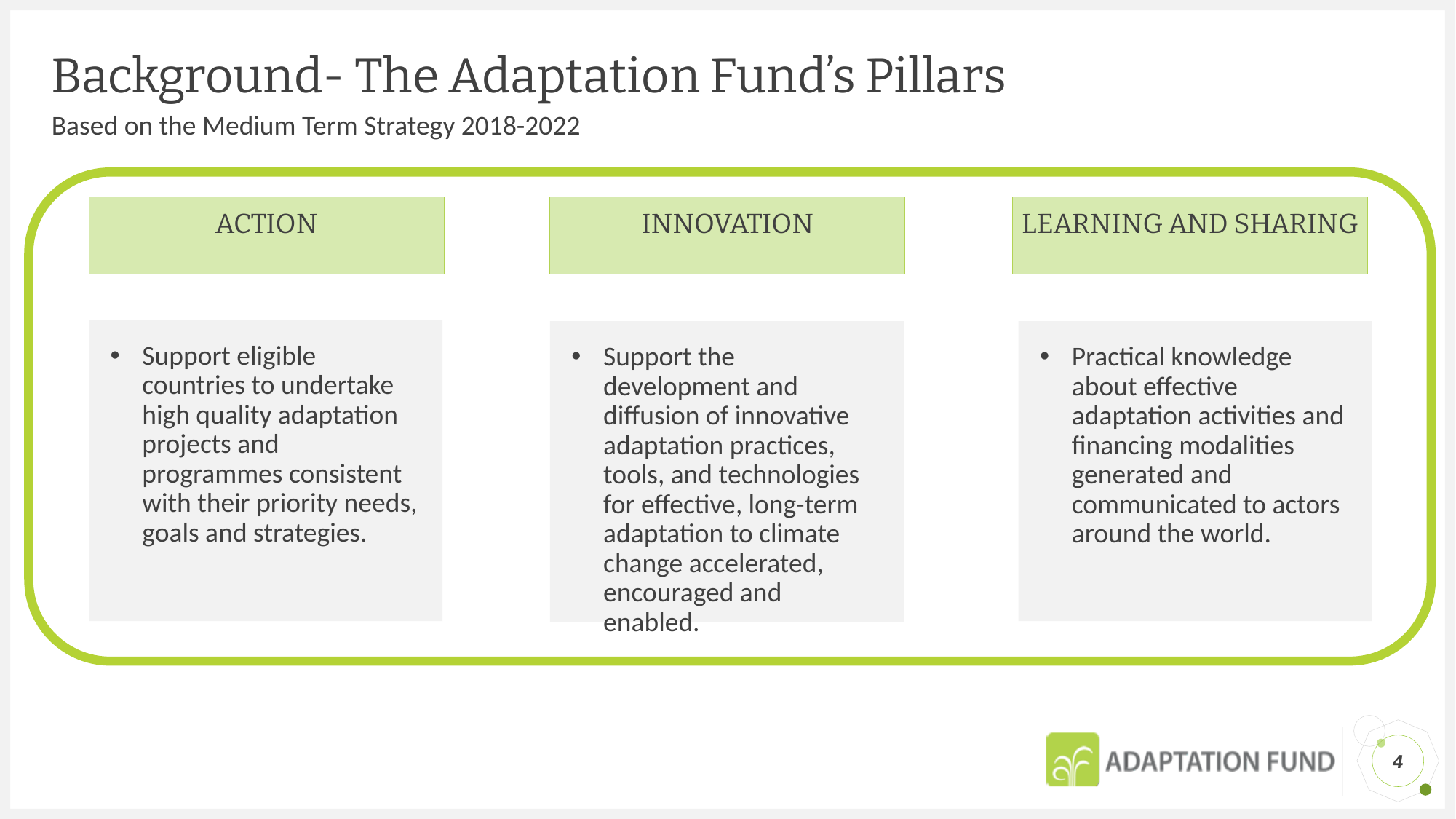

# Background- The Adaptation Fund’s Pillars
Based on the Medium Term Strategy 2018-2022

INNOVATION
ACTION
LEARNING AND SHARING
Support eligible countries to undertake high quality adaptation projects and programmes consistent with their priority needs, goals and strategies.
Support the development and diffusion of innovative adaptation practices, tools, and technologies for effective, long-term adaptation to climate change accelerated, encouraged and enabled.
Practical knowledge about effective adaptation activities and financing modalities generated and communicated to actors around the world.
4